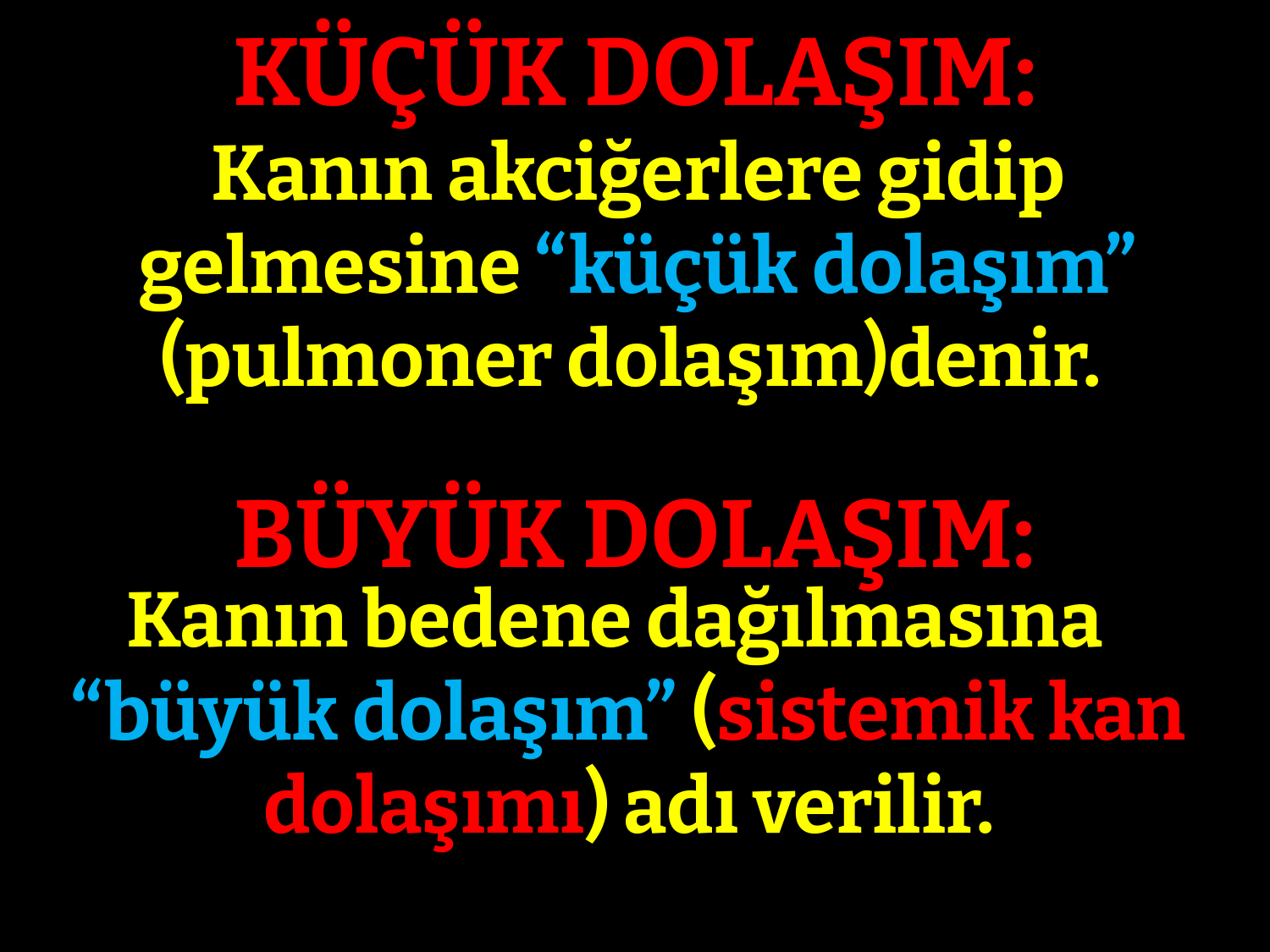

KÜÇÜK DOLAŞIM:
Kanın akciğerlere gidip gelmesine “küçük dolaşım” (pulmoner dolaşım)denir.
#
BÜYÜK DOLAŞIM:
Kanın bedene dağılmasına   “büyük dolaşım” (sistemik kan dolaşımı) adı verilir.